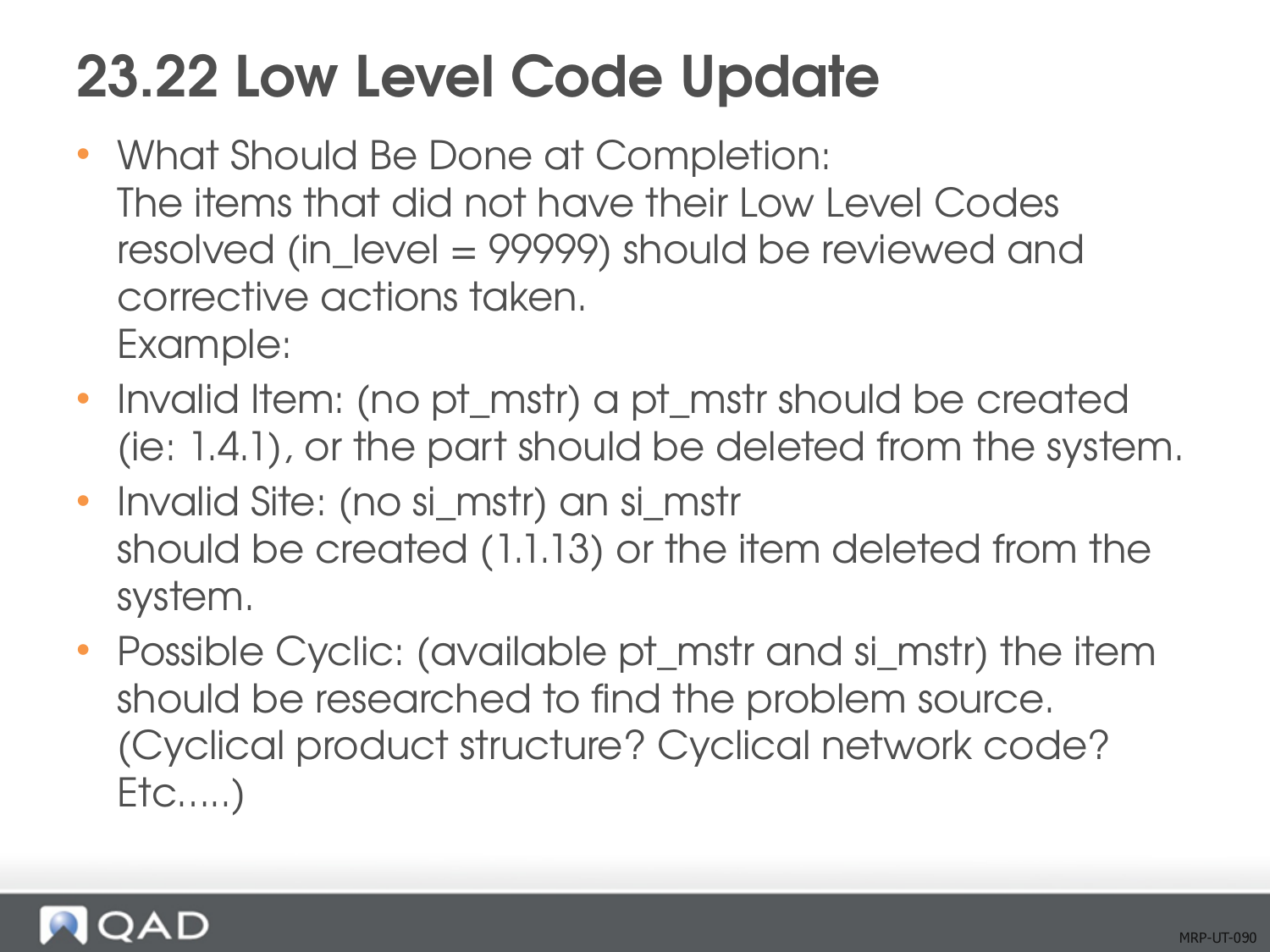

# 23.22 Low Level Code Update
What Should Be Done at Completion:
The items that did not have their Low Level Codes resolved (in_level = 99999) should be reviewed and corrective actions taken.
Example:
Invalid Item: (no pt_mstr) a pt_mstr should be created (ie: 1.4.1), or the part should be deleted from the system.
Invalid Site: (no si_mstr) an si_mstr
should be created (1.1.13) or the item deleted from the system.
Possible Cyclic: (available pt_mstr and si_mstr) the item should be researched to find the problem source. (Cyclical product structure? Cyclical network code? Etc…..)
MRP-UT-090